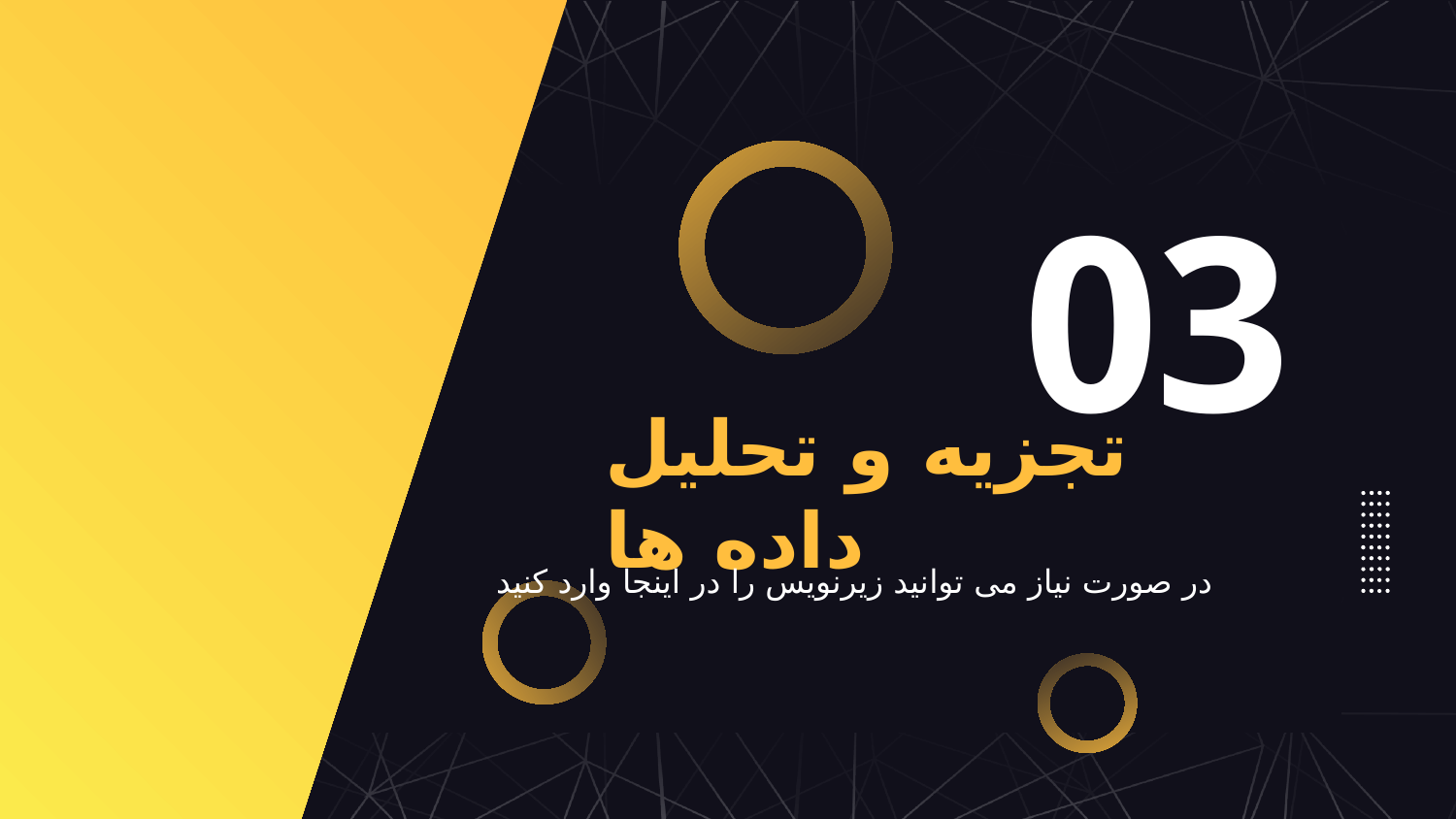

03
# تجزیه و تحلیل داده ها
در صورت نیاز می توانید زیرنویس را در اینجا وارد کنید